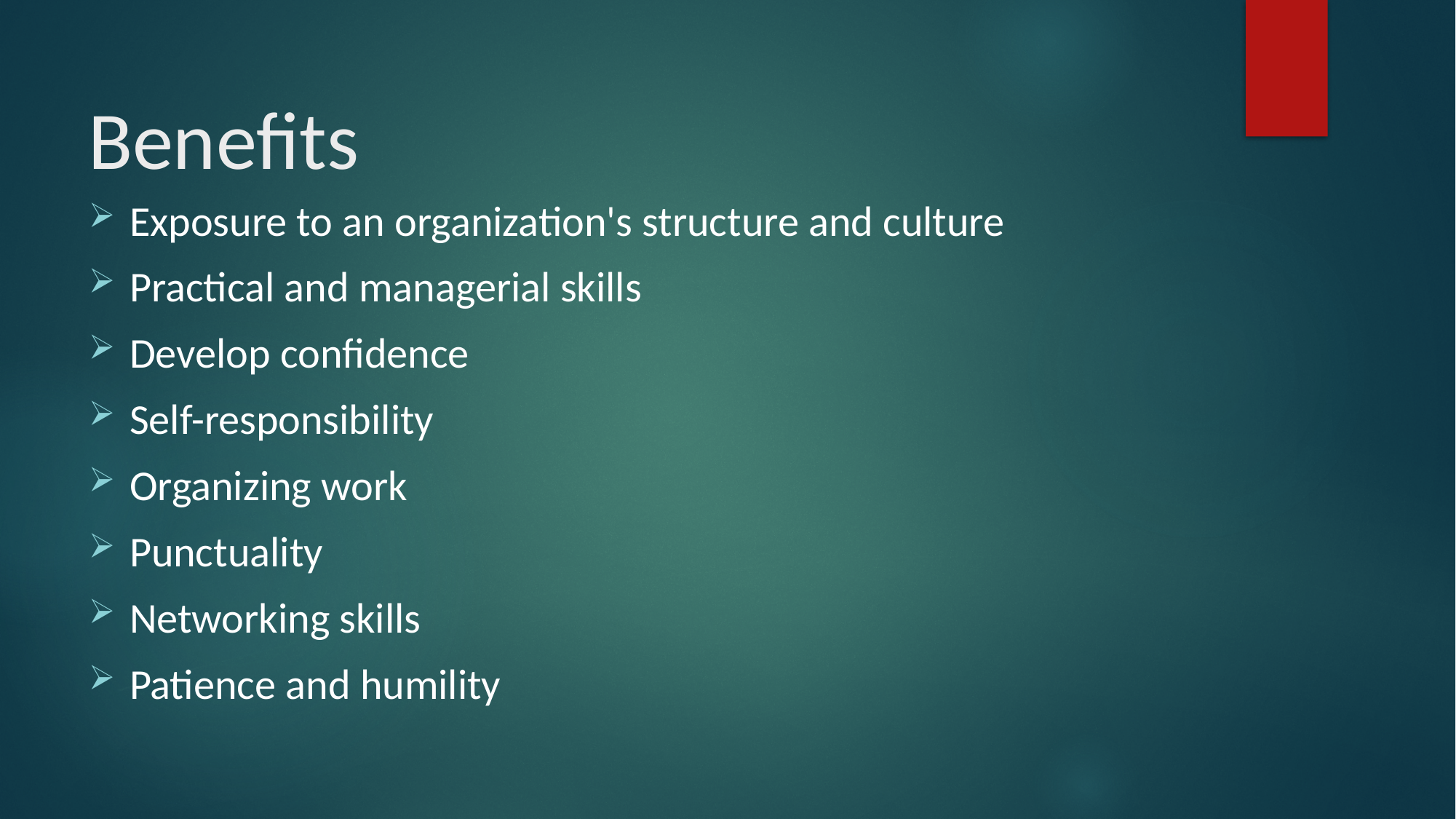

# Benefits
Exposure to an organization's structure and culture
Practical and managerial skills
Develop confidence
Self-responsibility
Organizing work
Punctuality
Networking skills
Patience and humility